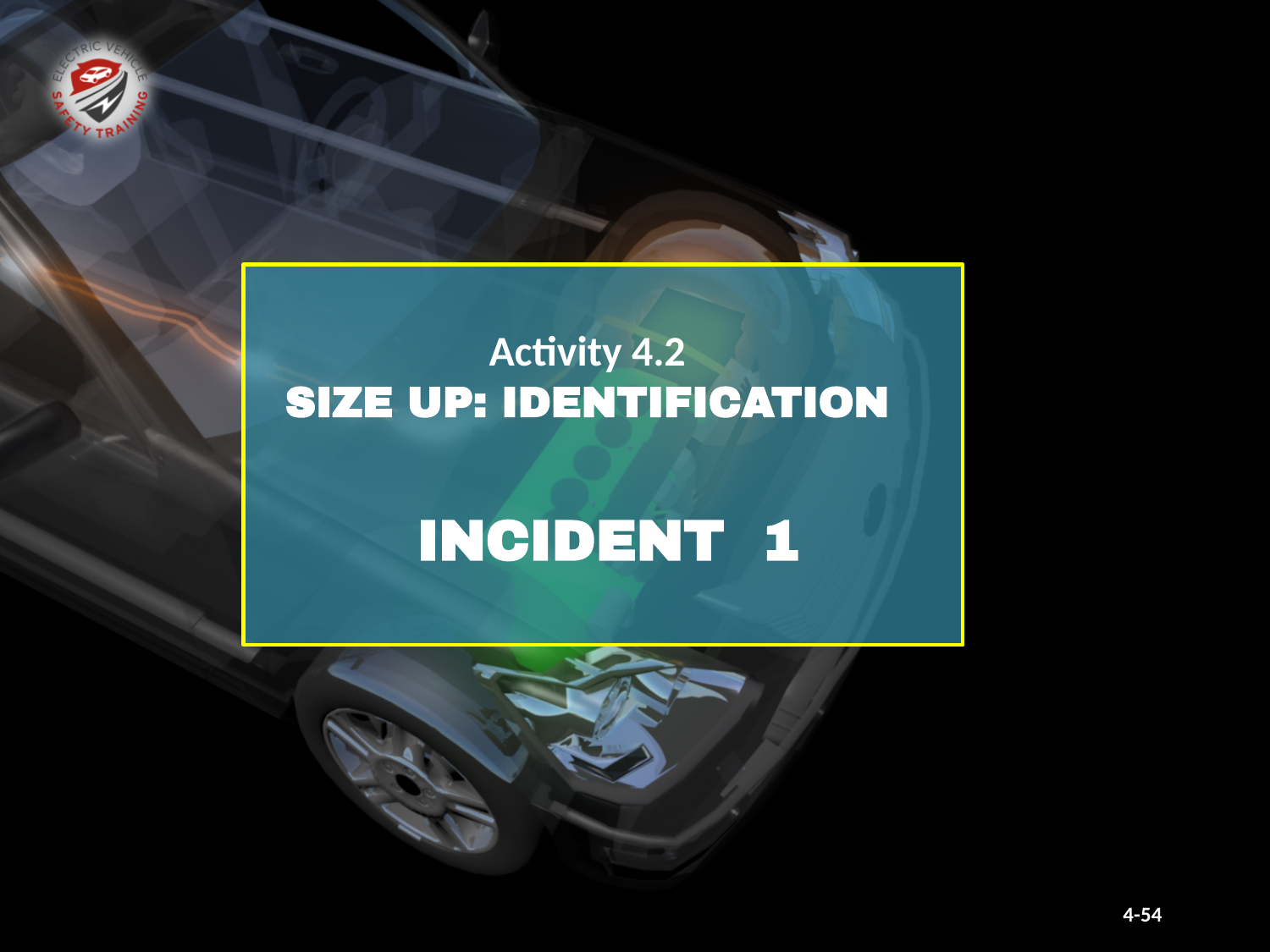

Activity 4.2
SIZE UP: IDENTIFICATION
INCIDENT  1
4-54